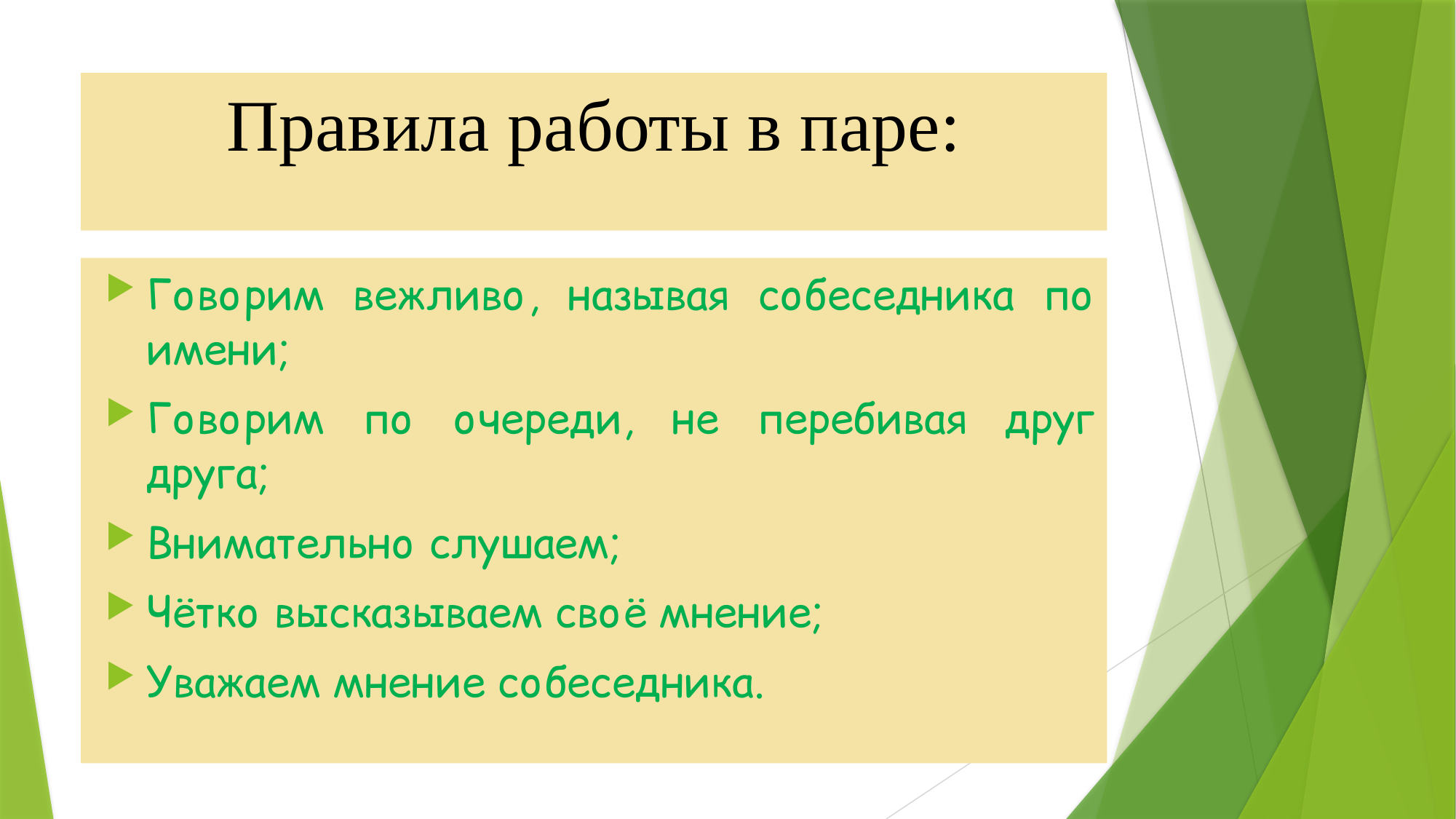

# Правила работы в паре:
Говорим вежливо, называя собеседника по имени;
Говорим по очереди, не перебивая друг друга;
Внимательно слушаем;
Чётко высказываем своё мнение;
Уважаем мнение собеседника.